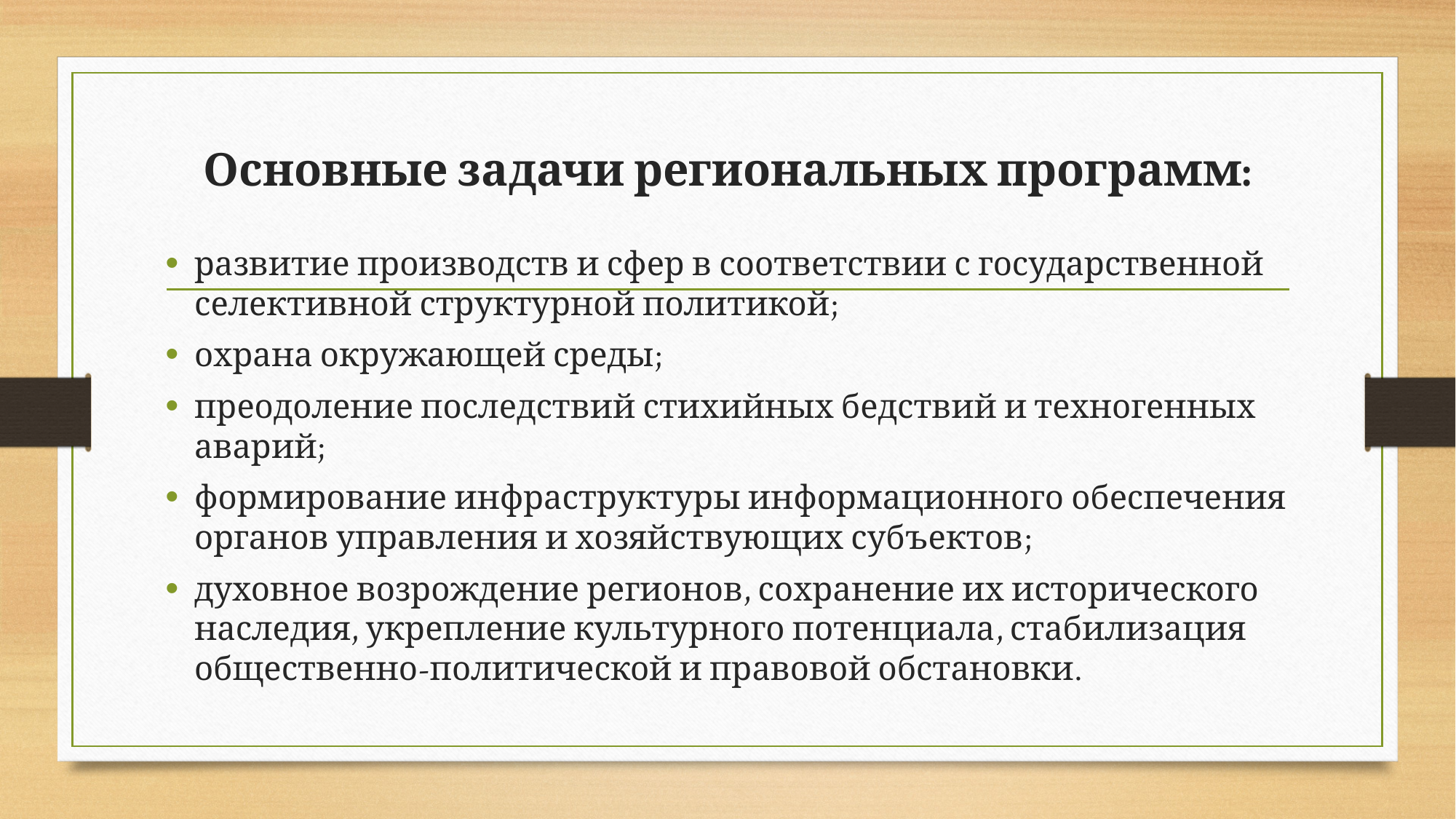

# Основные задачи региональных программ:
развитие производств и сфер в соответствии с государственной селективной структурной политикой;
охрана окружающей среды;
преодоление последствий стихийных бедствий и техногенных аварий;
формирование инфраструктуры информационного обеспечения органов управления и хозяйствующих субъектов;
духовное возрождение регионов, сохранение их исторического наследия, укрепление культурного потенциала, стабилизация общественно-политической и правовой обстановки.